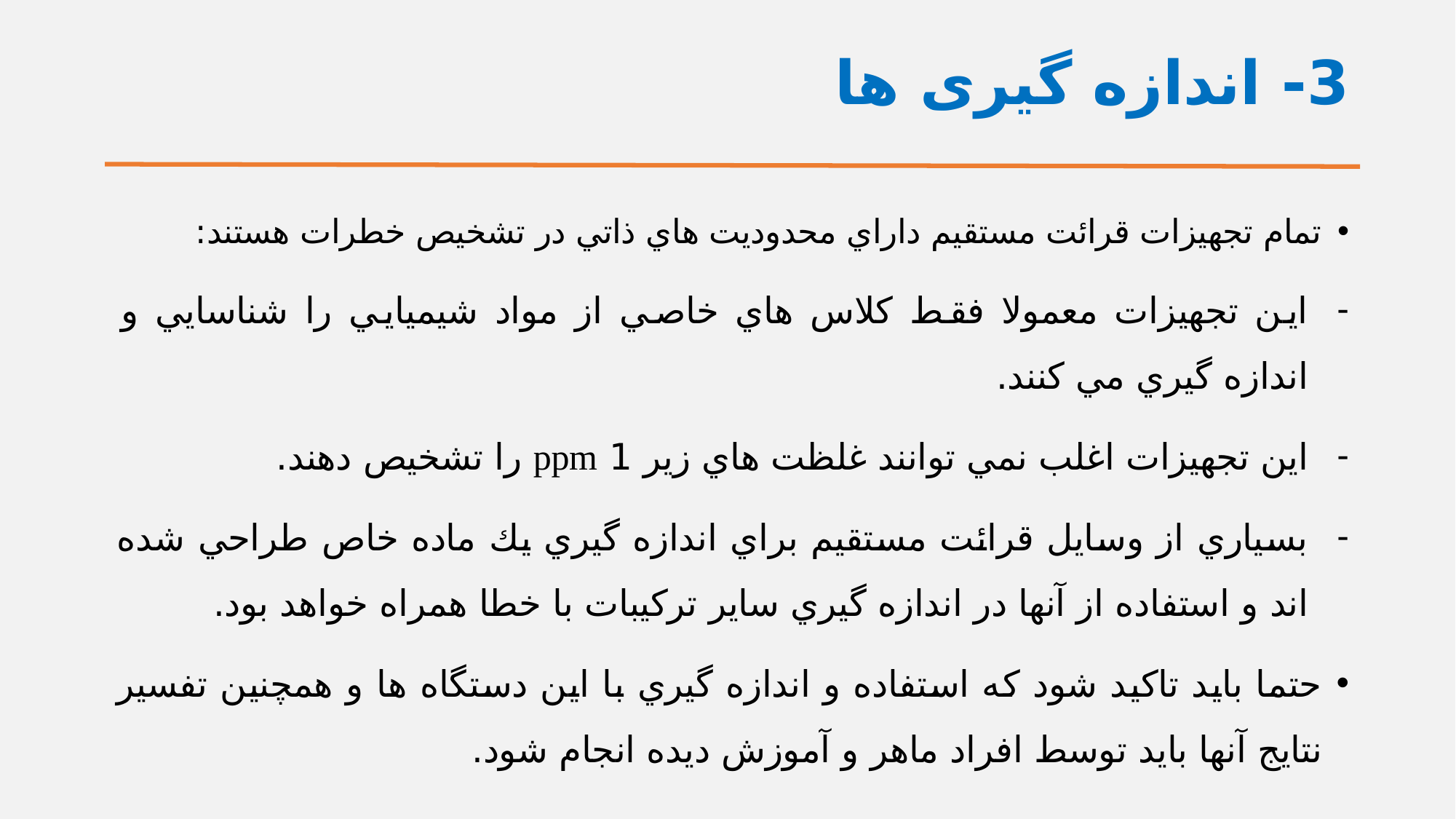

# 3- اندازه گیری ها
تمام تجهيزات قرائت مستقيم داراي محدوديت هاي ذاتي در تشخيص خطرات هستند:
اين تجهيزات معمولا فقط كلاس هاي خاصي از مواد شيميايي را شناسايي و اندازه گيري مي كنند.
اين تجهيزات اغلب نمي توانند غلظت هاي زير 1 ppm را تشخيص دهند.
بسياري از وسايل قرائت مستقيم براي اندازه گيري يك ماده خاص طراحي شده اند و استفاده از آنها در اندازه گيري ساير تركيبات با خطا همراه خواهد بود.
حتما بايد تاكيد شود كه استفاده و اندازه گيري با اين دستگاه ها و همچنين تفسير نتايج آنها بايد توسط افراد ماهر و آموزش ديده انجام شود.